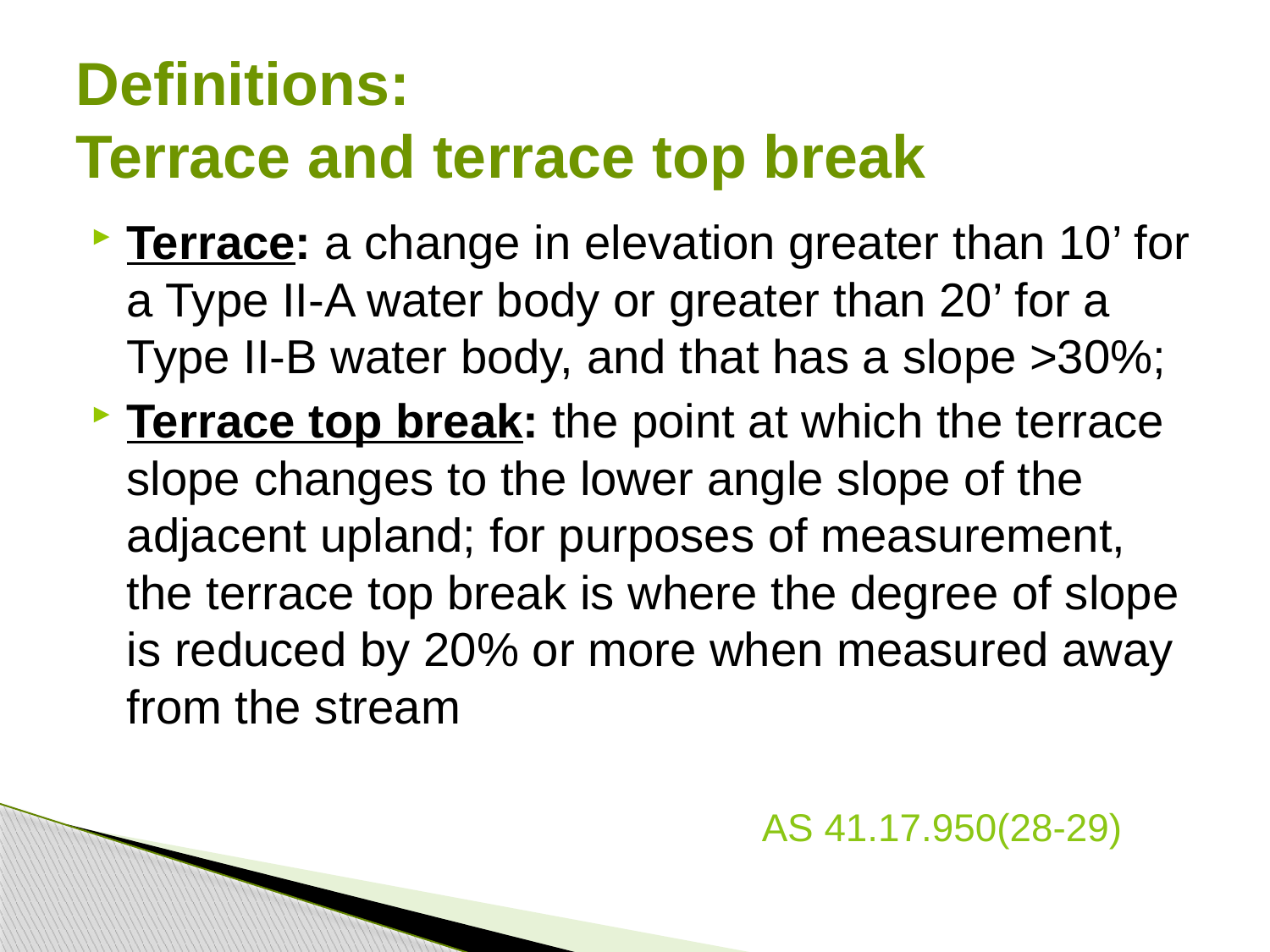

# Definitions: Terrace and terrace top break
Terrace: a change in elevation greater than 10’ for a Type II-A water body or greater than 20’ for a Type II-B water body, and that has a slope >30%;
Terrace top break: the point at which the terrace slope changes to the lower angle slope of the adjacent upland; for purposes of measurement, the terrace top break is where the degree of slope is reduced by 20% or more when measured away from the stream

					AS 41.17.950(28-29)